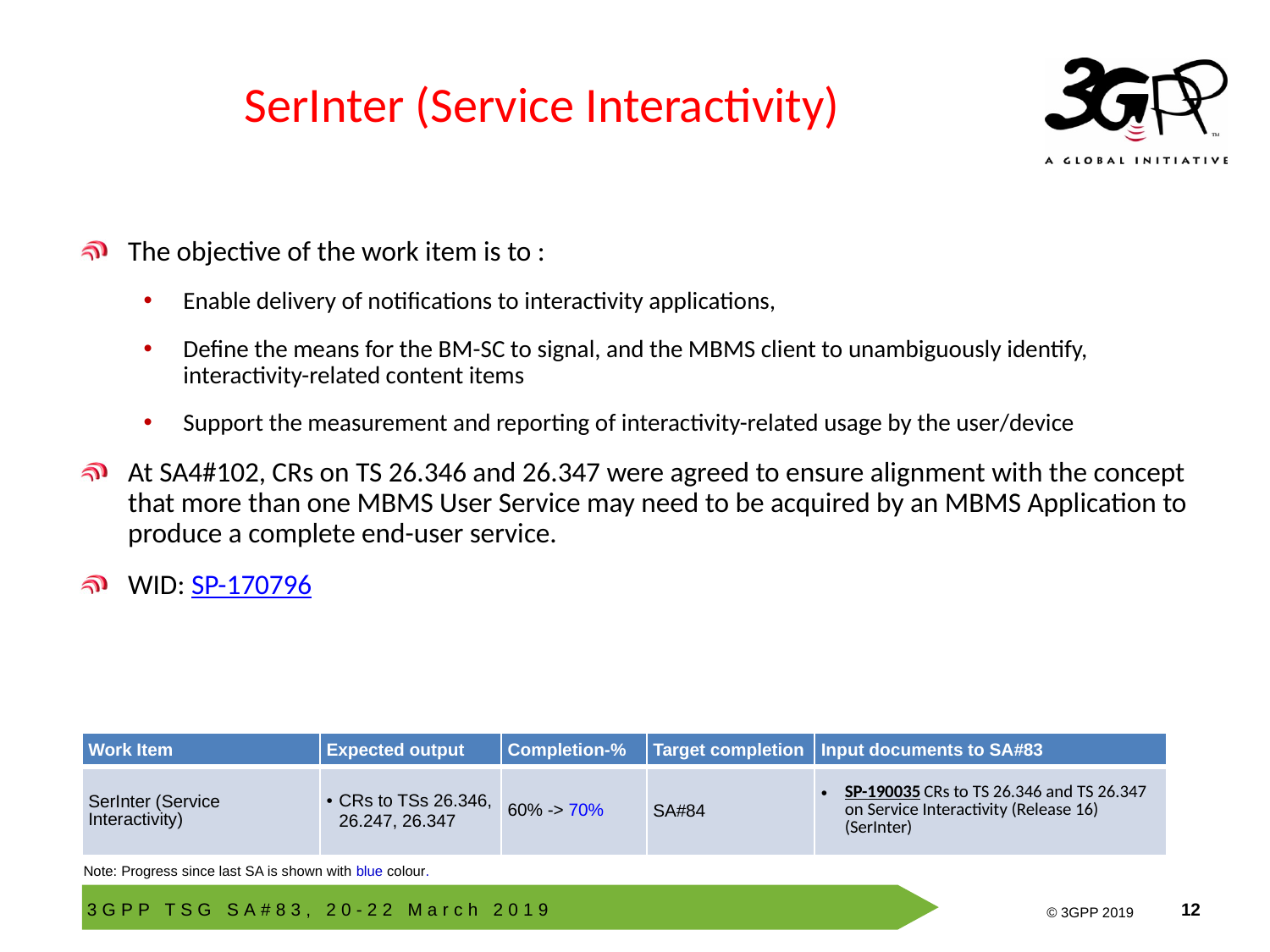

# SerInter (Service Interactivity)
The objective of the work item is to :
Enable delivery of notifications to interactivity applications,
Define the means for the BM-SC to signal, and the MBMS client to unambiguously identify, interactivity-related content items
Support the measurement and reporting of interactivity-related usage by the user/device
At SA4#102, CRs on TS 26.346 and 26.347 were agreed to ensure alignment with the concept that more than one MBMS User Service may need to be acquired by an MBMS Application to produce a complete end-user service.
WID: SP-170796

| Work Item | Expected output | Completion-% | Target completion | Input documents to SA#83 |
| --- | --- | --- | --- | --- |
| SerInter (Service Interactivity) | CRs to TSs 26.346, 26.247, 26.347 | 60% -> 70% | SA#84 | SP-190035 CRs to TS 26.346 and TS 26.347 on Service Interactivity (Release 16) (SerInter) |
Note: Progress since last SA is shown with blue colour.